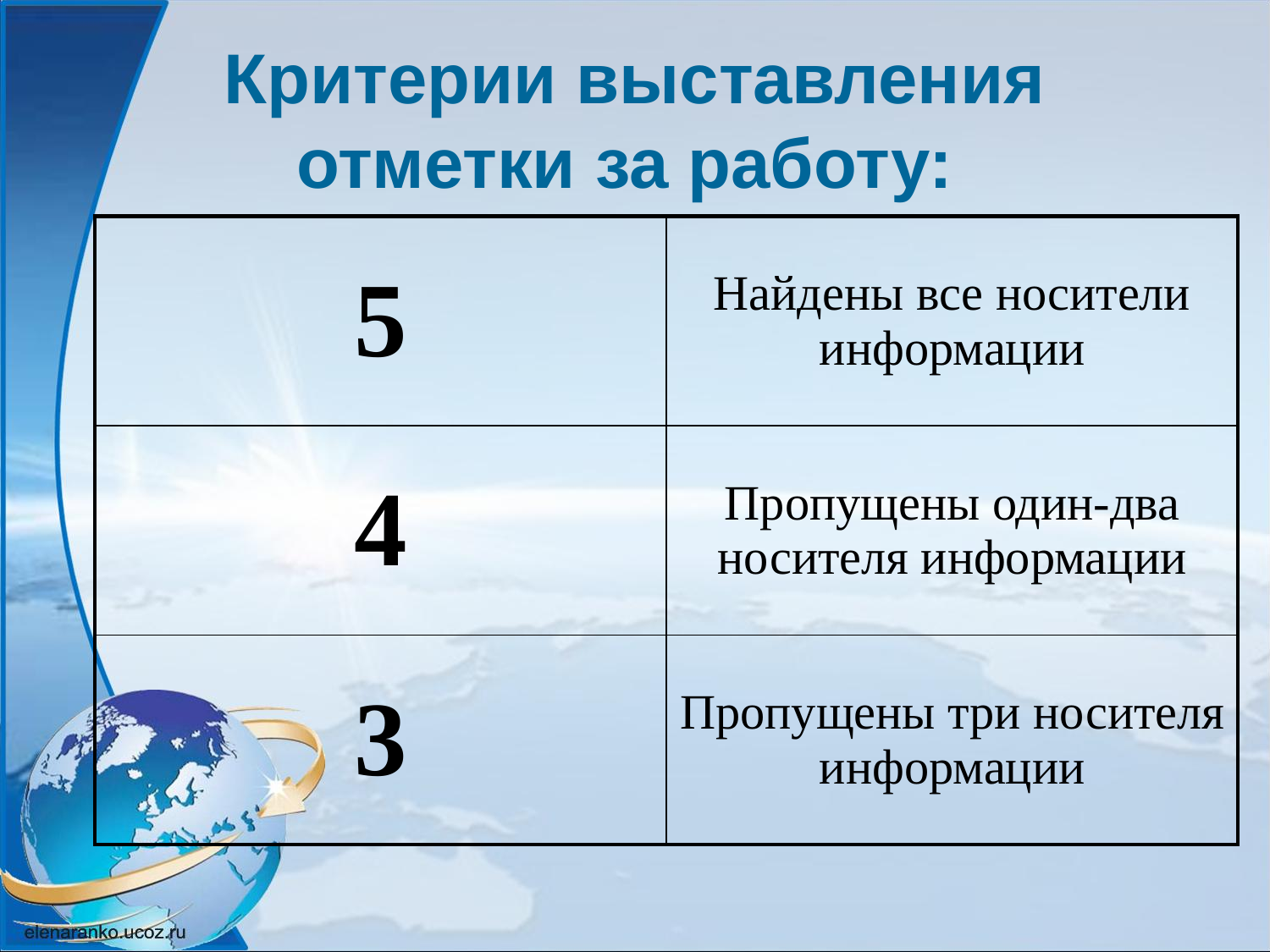

# Критерии выставления отметки за работу:
| 5 | Найдены все носители информации |
| --- | --- |
| 4 | Пропущены один-два носителя информации |
| 3 | Пропущены три носителя информации |